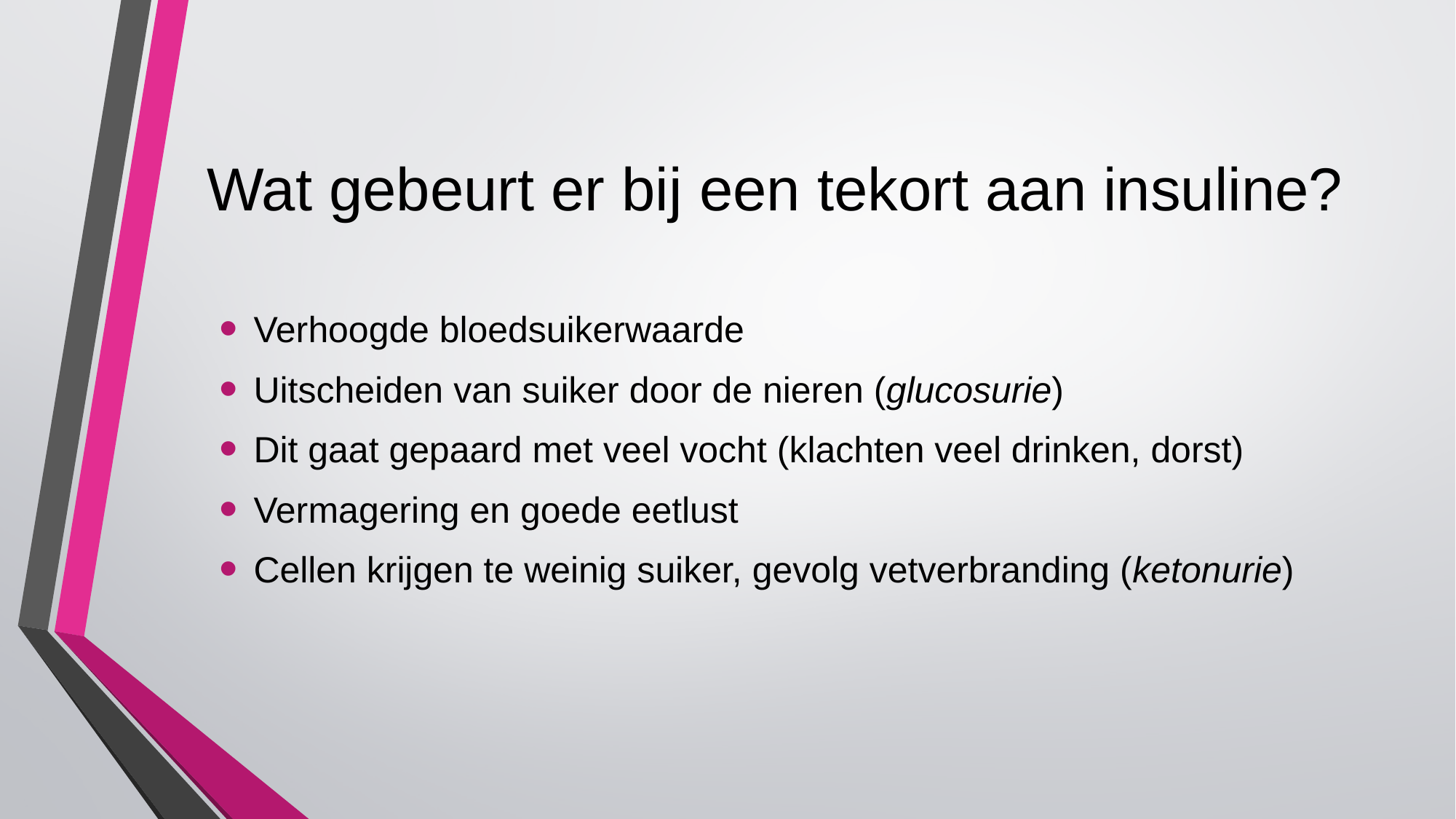

# Wat gebeurt er bij een tekort aan insuline?
Verhoogde bloedsuikerwaarde
Uitscheiden van suiker door de nieren (glucosurie)
Dit gaat gepaard met veel vocht (klachten veel drinken, dorst)
Vermagering en goede eetlust
Cellen krijgen te weinig suiker, gevolg vetverbranding (ketonurie)